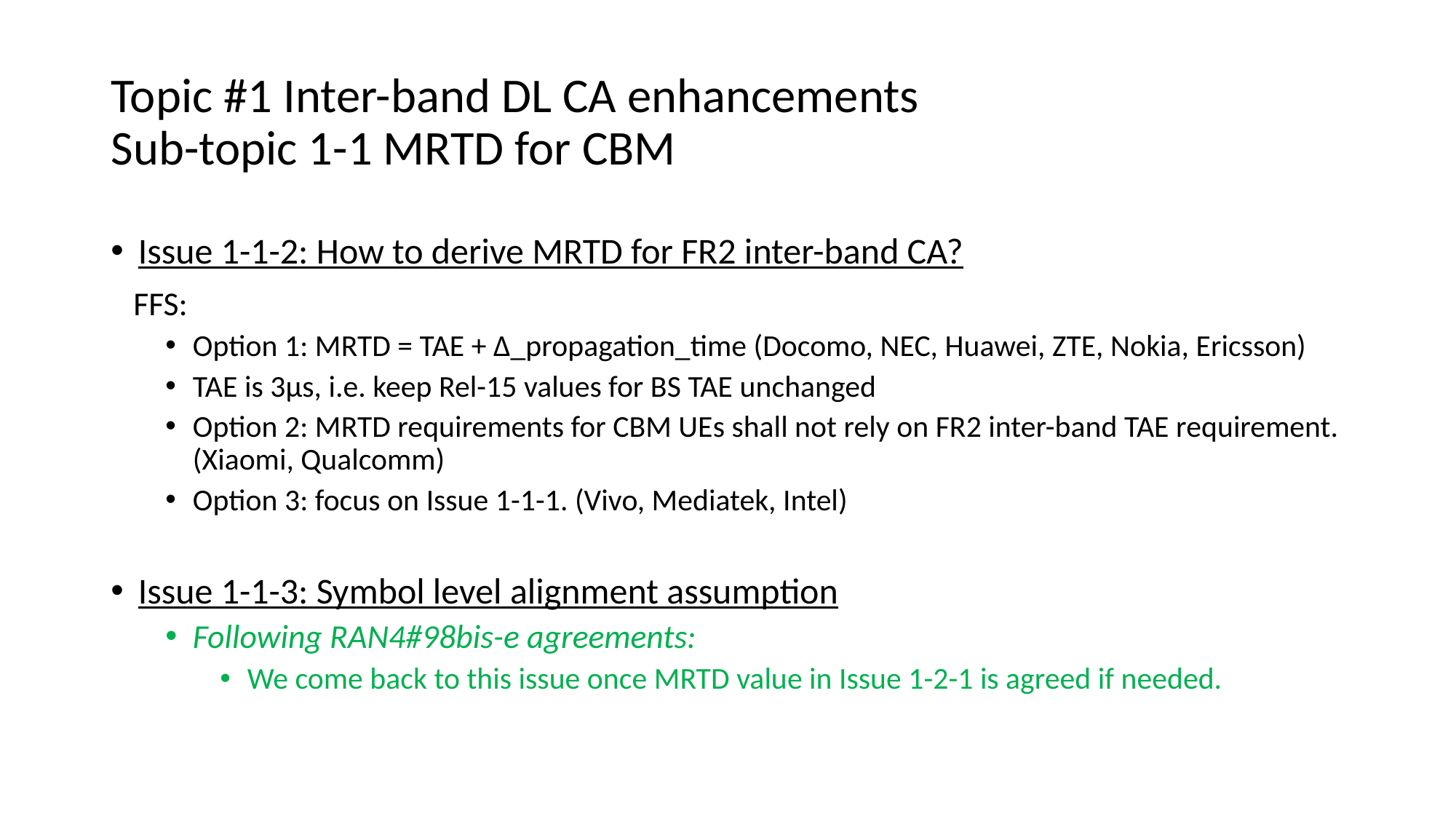

# Topic #1 Inter-band DL CA enhancements Sub-topic 1-1 MRTD for CBM
Issue 1-1-2: How to derive MRTD for FR2 inter-band CA?
   FFS:
Option 1: MRTD = TAE + Δ_propagation_time (Docomo, NEC, Huawei, ZTE, Nokia, Ericsson)
TAE is 3µs, i.e. keep Rel-15 values for BS TAE unchanged
Option 2: MRTD requirements for CBM UEs shall not rely on FR2 inter-band TAE requirement. (Xiaomi, Qualcomm)
Option 3: focus on Issue 1-1-1. (Vivo, Mediatek, Intel)

Issue 1-1-3: Symbol level alignment assumption
Following RAN4#98bis-e agreements:
We come back to this issue once MRTD value in Issue 1-2-1 is agreed if needed.